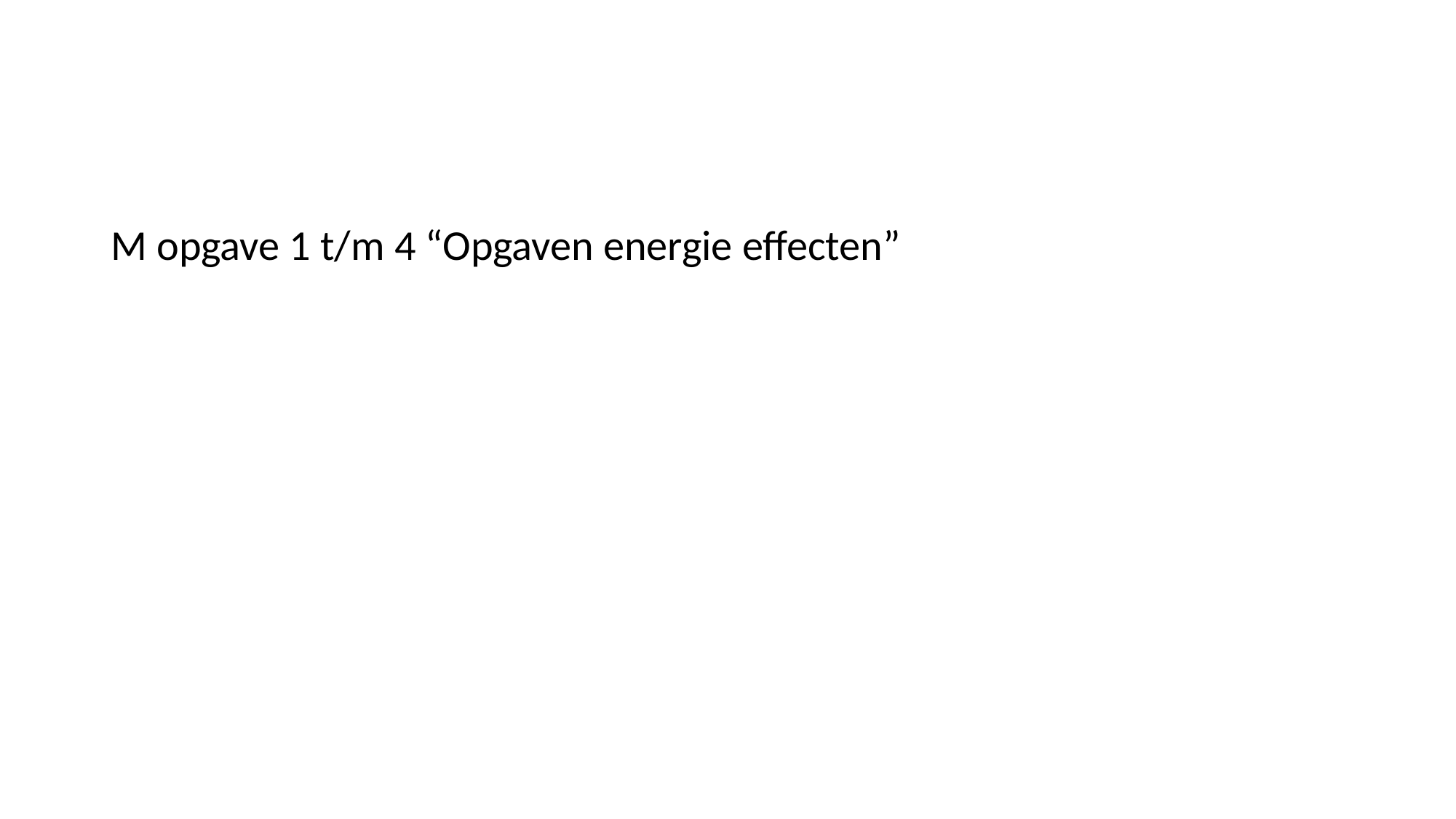

#
M opgave 1 t/m 4 “Opgaven energie effecten”